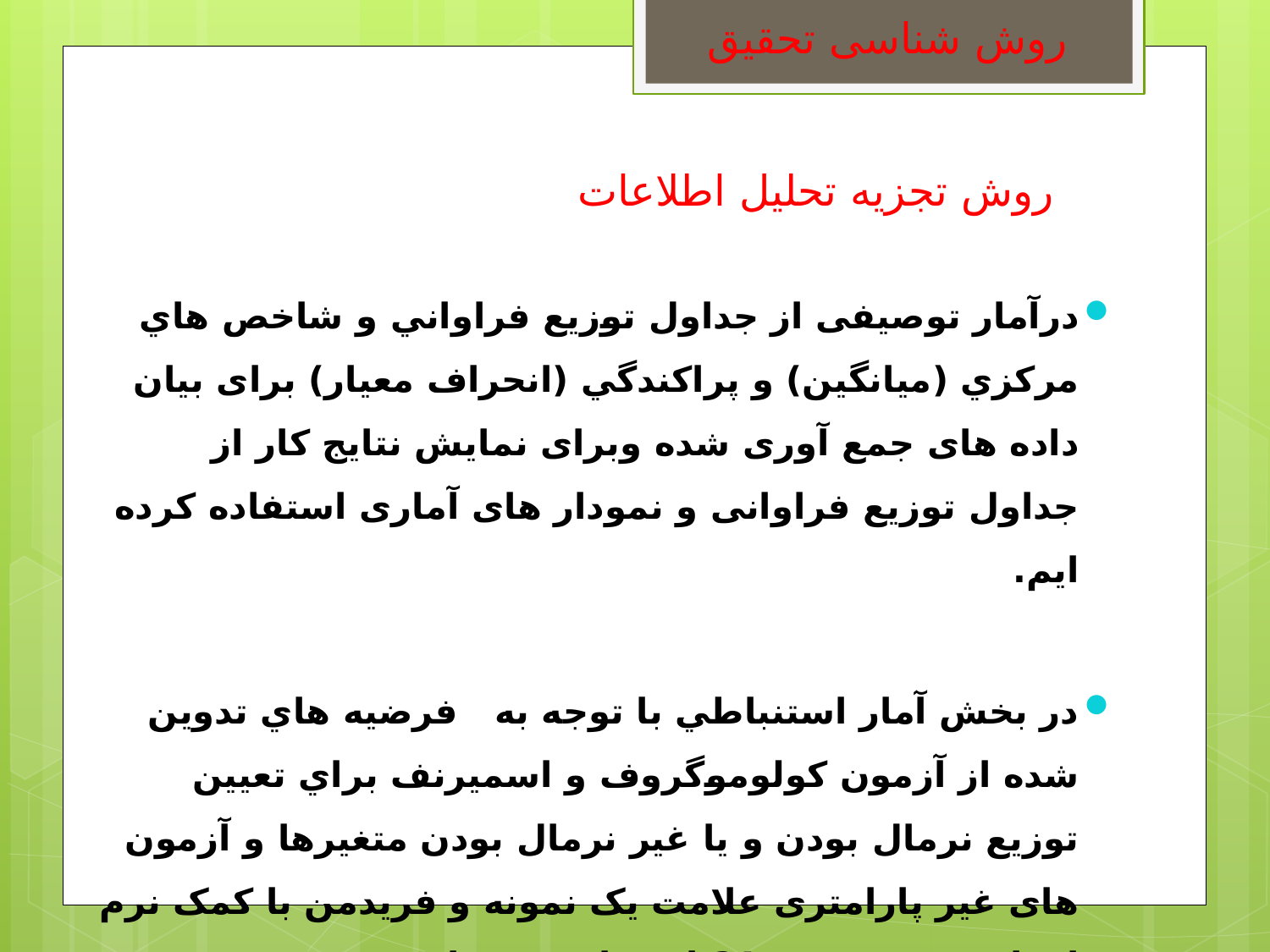

روش شناسی تحقیق

 روش تجزیه تحلیل اطلاعات
درآمار توصیفی از جداول توزيع فراواني و شاخص هاي مرکزي (ميانگين) و پراکندگي (انحراف معيار) برای بیان داده های جمع آوری شده وبرای نمایش نتایج کار از جداول توزیع فراوانی و نمودار های آماری استفاده کرده ایم.

در بخش آمار استنباطي با توجه به   فرضيه هاي تدوين شده از آزمون کولوموگروف و اسميرنف براي تعيين توزيع نرمال بودن و يا غير نرمال بودن متغيرها و آزمون های غیر پارامتری علامت یک نمونه و فریدمن با کمک نرم افزار Spss  نسخه 21 استفاده شده است.